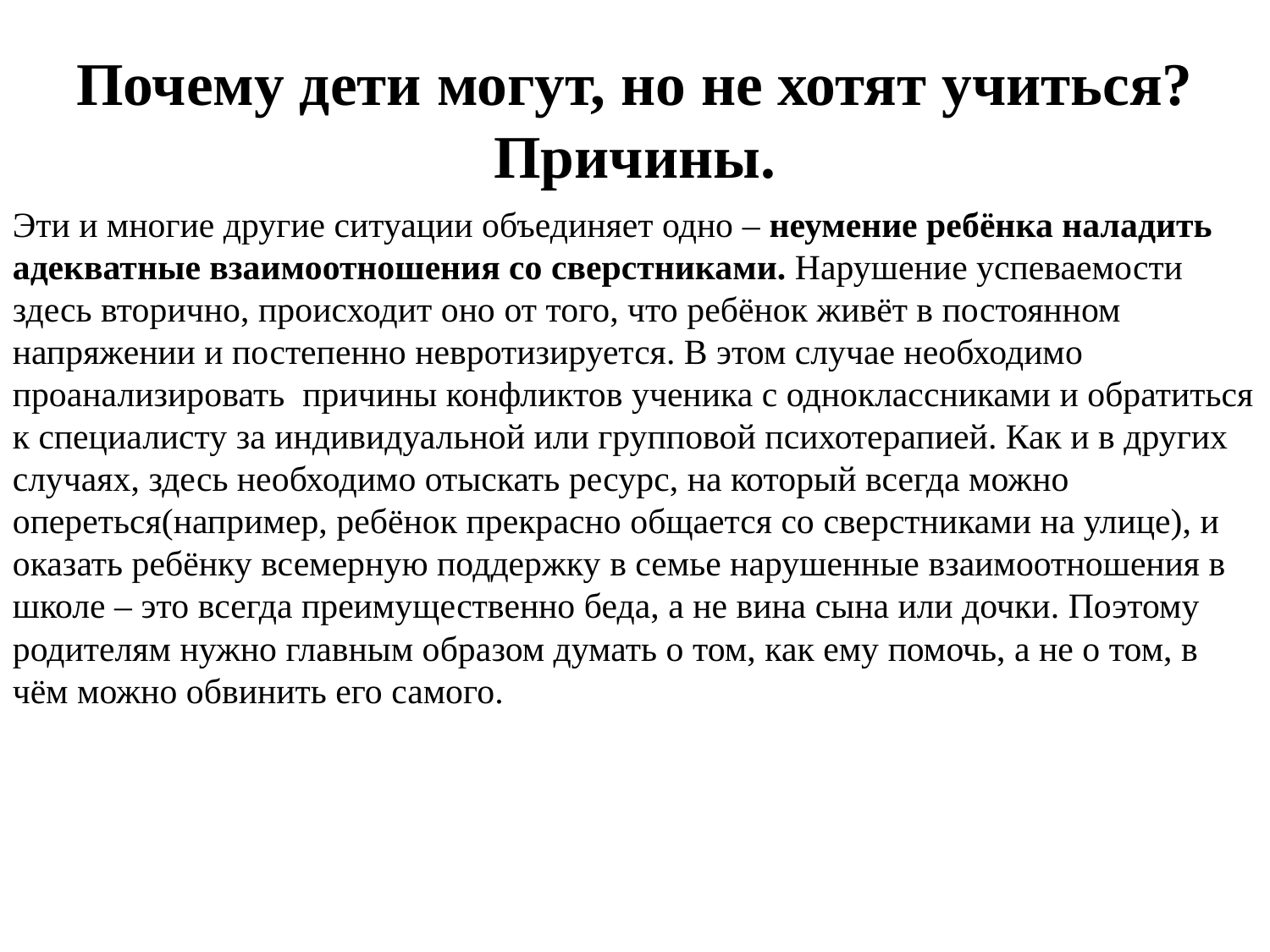

# Почему дети могут, но не хотят учиться? Причины.
Эти и многие другие ситуации объединяет одно – неумение ребёнка наладить адекватные взаимоотношения со сверстниками. Нарушение успеваемости здесь вторично, происходит оно от того, что ребёнок живёт в постоянном напряжении и постепенно невротизируется. В этом случае необходимо проанализировать  причины конфликтов ученика с одноклассниками и обратиться к специалисту за индивидуальной или групповой психотерапией. Как и в других случаях, здесь необходимо отыскать ресурс, на который всегда можно опереться(например, ребёнок прекрасно общается со сверстниками на улице), и оказать ребёнку всемерную поддержку в семье нарушенные взаимоотношения в школе – это всегда преимущественно беда, а не вина сына или дочки. Поэтому родителям нужно главным образом думать о том, как ему помочь, а не о том, в чём можно обвинить его самого.